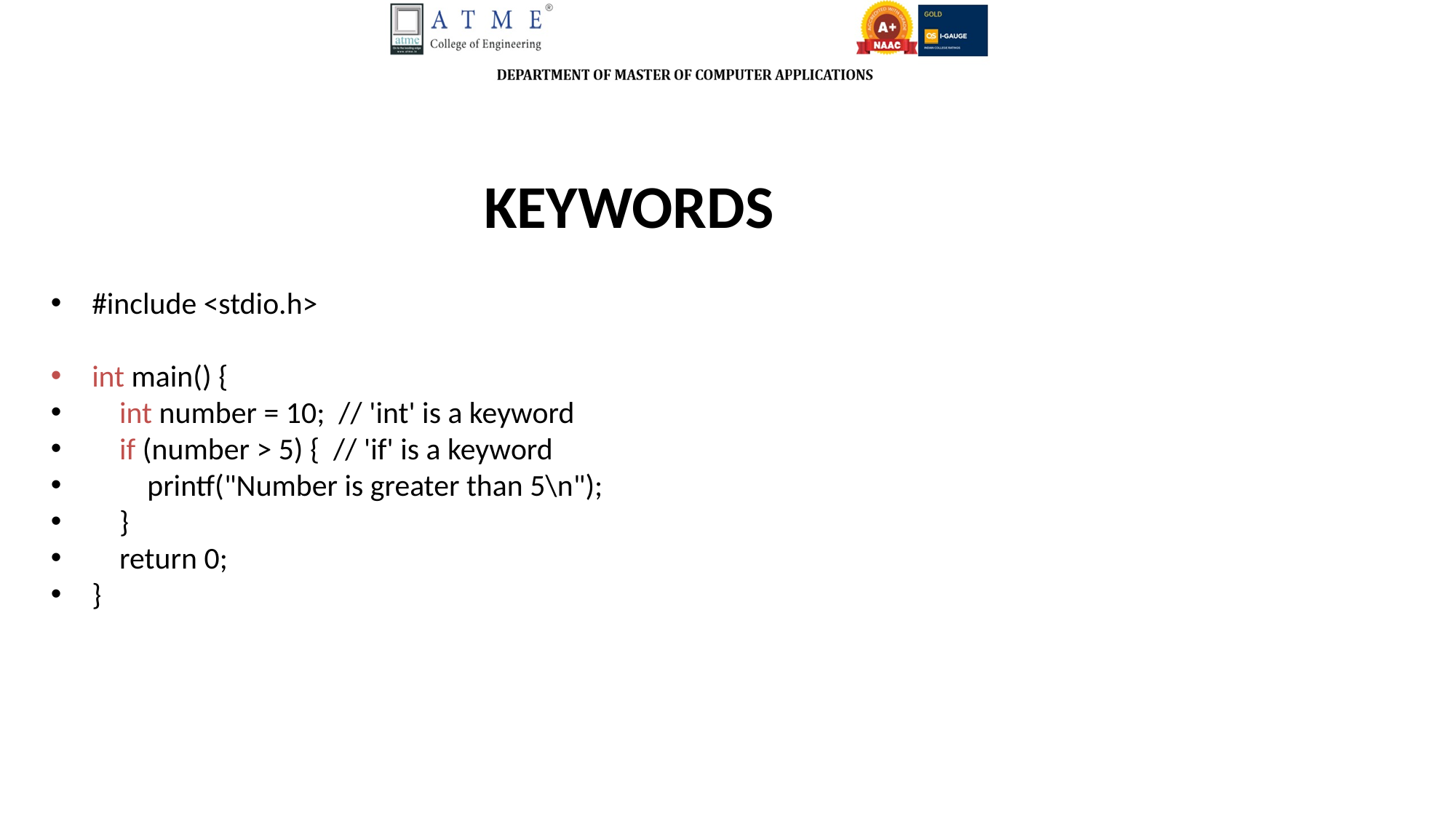

KEYWORDS
#include <stdio.h>

int main() {
    int number = 10;  // 'int' is a keyword
    if (number > 5) {  // 'if' is a keyword
        printf("Number is greater than 5\n");
    }
    return 0;
}